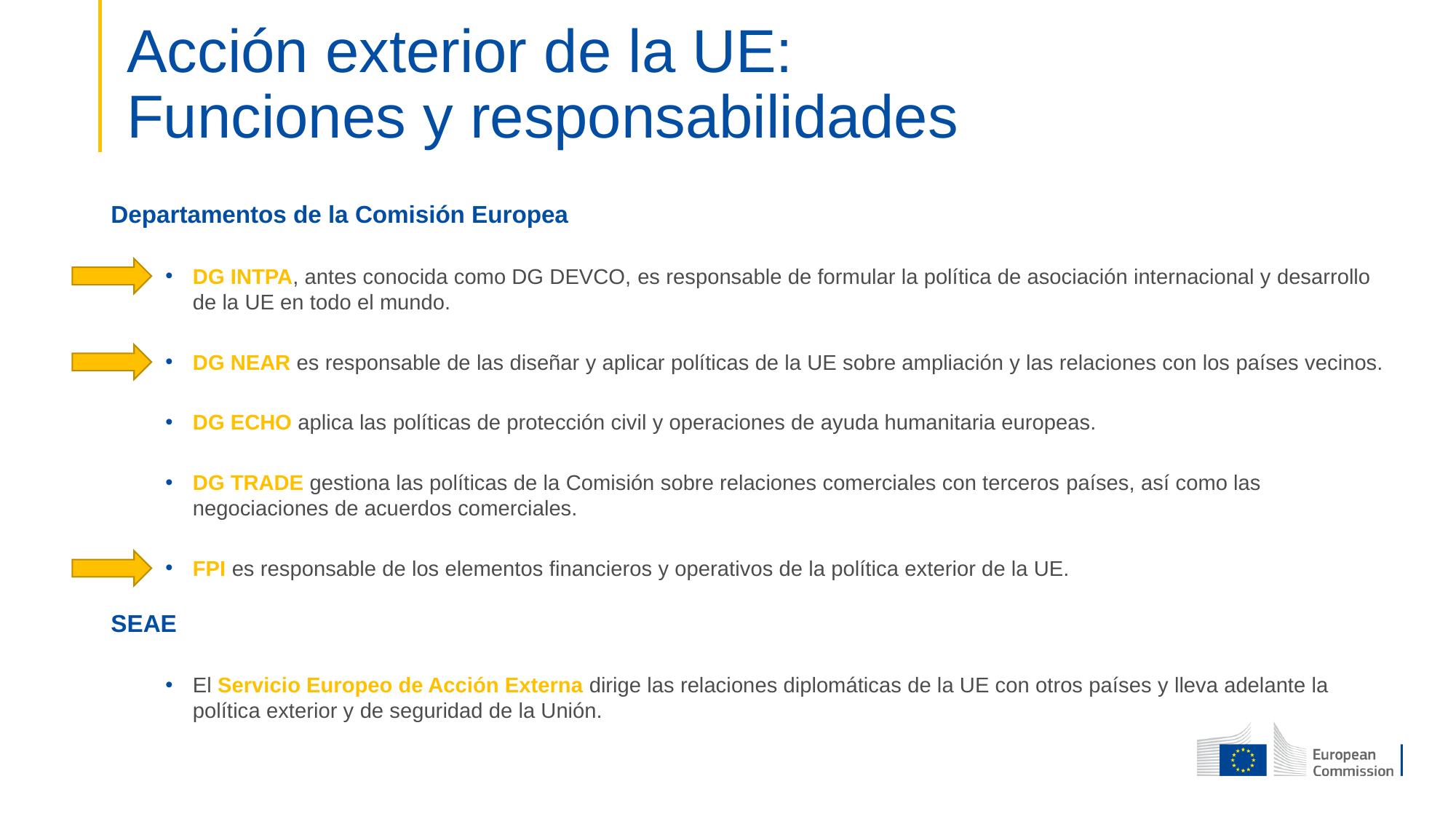

# Acción exterior de la UE: Funciones y responsabilidades
Departamentos de la Comisión Europea
DG INTPA, antes conocida como DG DEVCO, es responsable de formular la política de asociación internacional y desarrollo de la UE en todo el mundo.
DG NEAR es responsable de las diseñar y aplicar políticas de la UE sobre ampliación y las relaciones con los países vecinos.
DG ECHO aplica las políticas de protección civil y operaciones de ayuda humanitaria europeas.
DG TRADE gestiona las políticas de la Comisión sobre relaciones comerciales con terceros países, así como las negociaciones de acuerdos comerciales.
FPI es responsable de los elementos financieros y operativos de la política exterior de la UE.
SEAE
El Servicio Europeo de Acción Externa dirige las relaciones diplomáticas de la UE con otros países y lleva adelante la política exterior y de seguridad de la Unión.